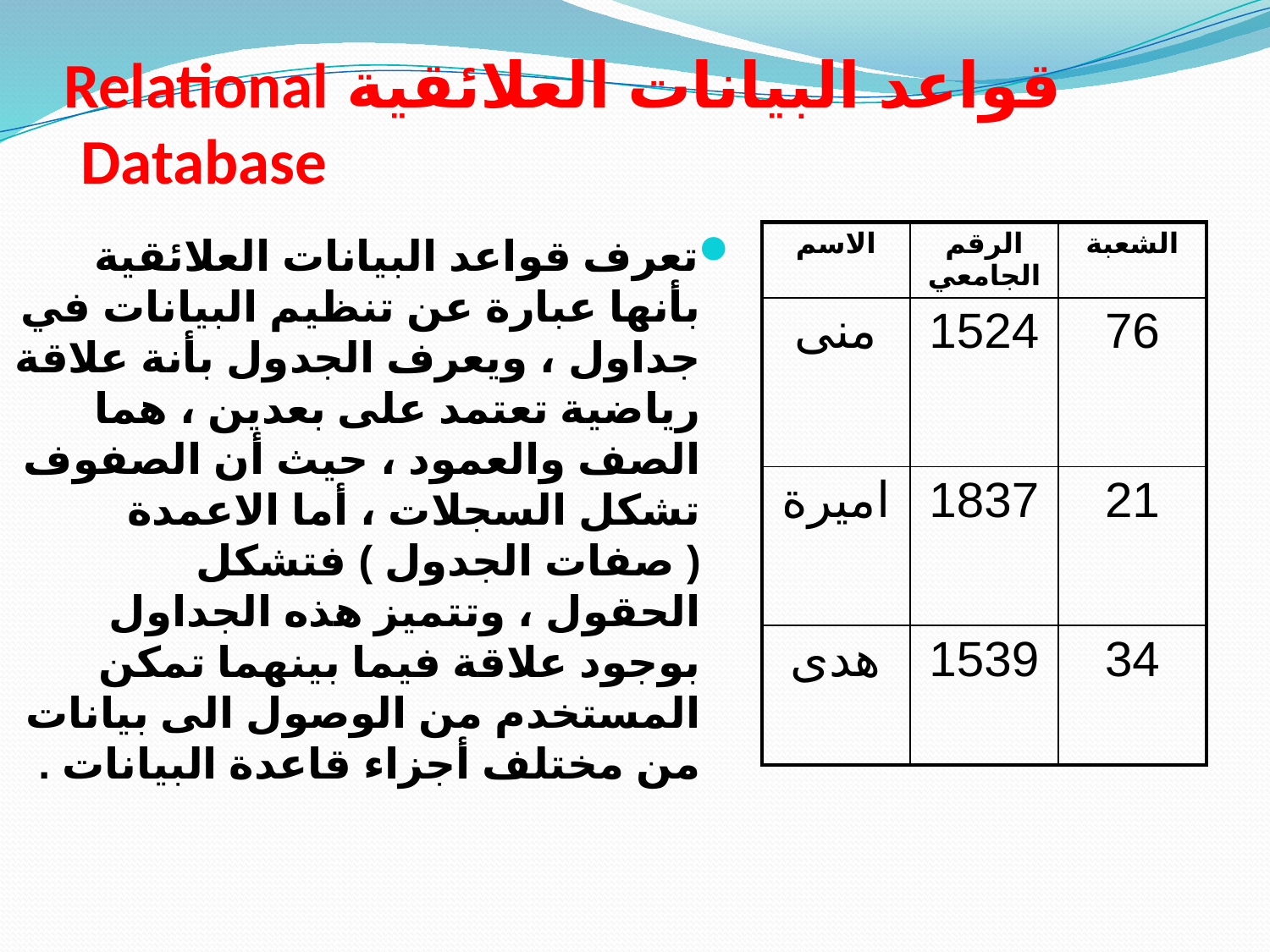

# قواعد البيانات العلائقية Relational Database
تعرف قواعد البيانات العلائقية بأنها عبارة عن تنظيم البيانات في جداول ، ويعرف الجدول بأنة علاقة رياضية تعتمد على بعدين ، هما الصف والعمود ، حيث أن الصفوف تشكل السجلات ، أما الاعمدة ( صفات الجدول ) فتشكل الحقول ، وتتميز هذه الجداول بوجود علاقة فيما بينهما تمكن المستخدم من الوصول الى بيانات من مختلف أجزاء قاعدة البيانات .

| الاسم | الرقم الجامعي | الشعبة |
| --- | --- | --- |
| منى | 1524 | 76 |
| اميرة | 1837 | 21 |
| هدى | 1539 | 34 |